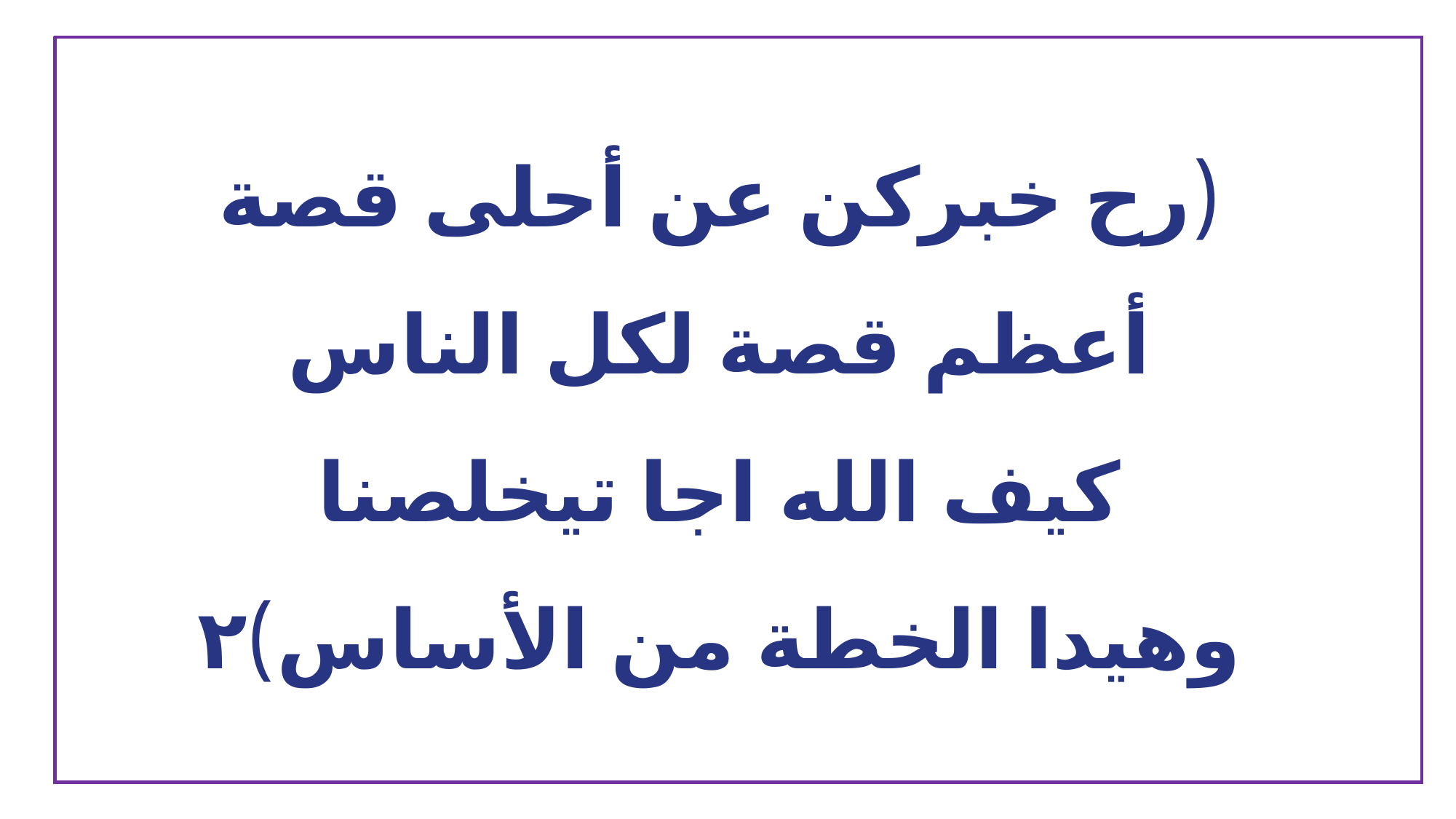

(رح خبركن عن أحلى قصة
أعظم قصة لكل الناس
كيف الله اجا تيخلصنا
وهيدا الخطة من الأساس)٢